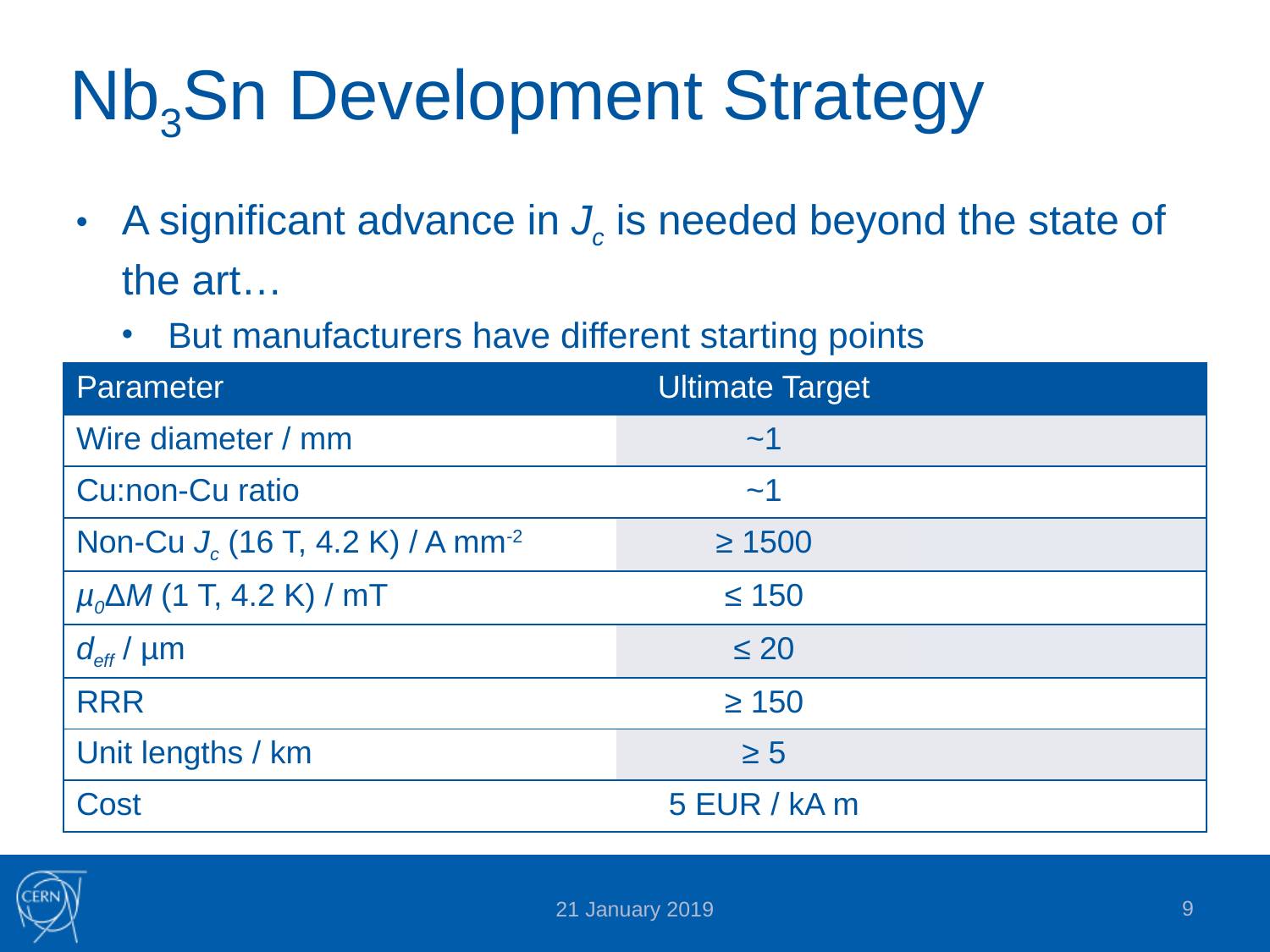

# Nb3Sn Development Strategy
A significant advance in Jc is needed beyond the state of the art…
But manufacturers have different starting points
| Parameter | Ultimate Target |  |
| --- | --- | --- |
| Wire diameter / mm | ~1 |  |
| Cu:non-Cu ratio | ~1 |  |
| Non-Cu Jc (16 T, 4.2 K) / A mm-2 | ≥ 1500 |  |
| µ0ΔM (1 T, 4.2 K) / mT | ≤ 150 |  |
| deff / µm | ≤ 20 |  |
| RRR | ≥ 150 |  |
| Unit lengths / km | ≥ 5 |  |
| Cost | 5 EUR / kA m |  |
9
21 January 2019